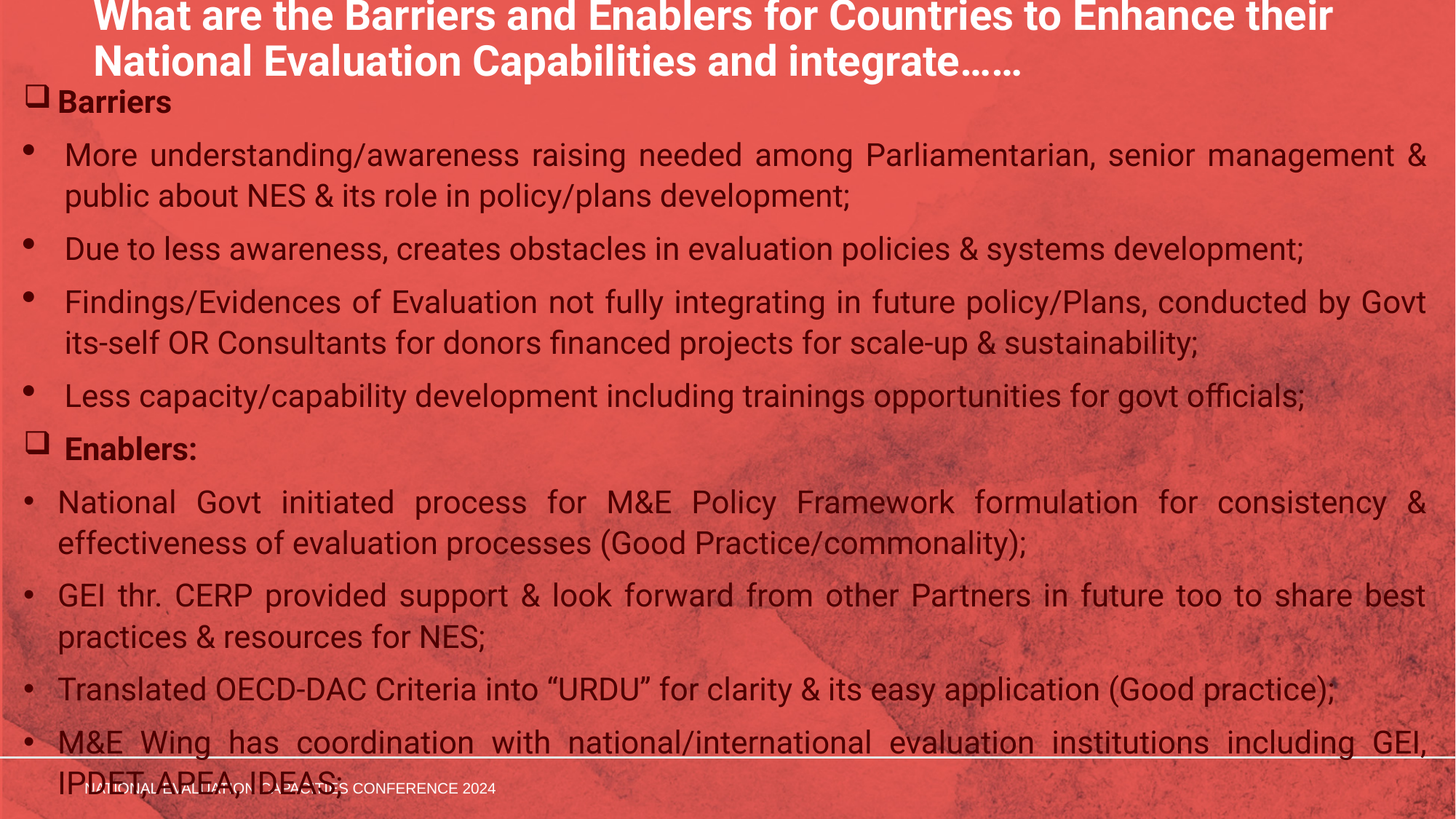

# What are the Barriers and Enablers for Countries to Enhance their National Evaluation Capabilities and integrate……
Barriers
More understanding/awareness raising needed among Parliamentarian, senior management & public about NES & its role in policy/plans development;
Due to less awareness, creates obstacles in evaluation policies & systems development;
Findings/Evidences of Evaluation not fully integrating in future policy/Plans, conducted by Govt its-self OR Consultants for donors financed projects for scale-up & sustainability;
Less capacity/capability development including trainings opportunities for govt officials;
Enablers:
National Govt initiated process for M&E Policy Framework formulation for consistency & effectiveness of evaluation processes (Good Practice/commonality);
GEI thr. CERP provided support & look forward from other Partners in future too to share best practices & resources for NES;
Translated OECD-DAC Criteria into “URDU” for clarity & its easy application (Good practice);
M&E Wing has coordination with national/international evaluation institutions including GEI, IPDET, APEA, IDEAS;